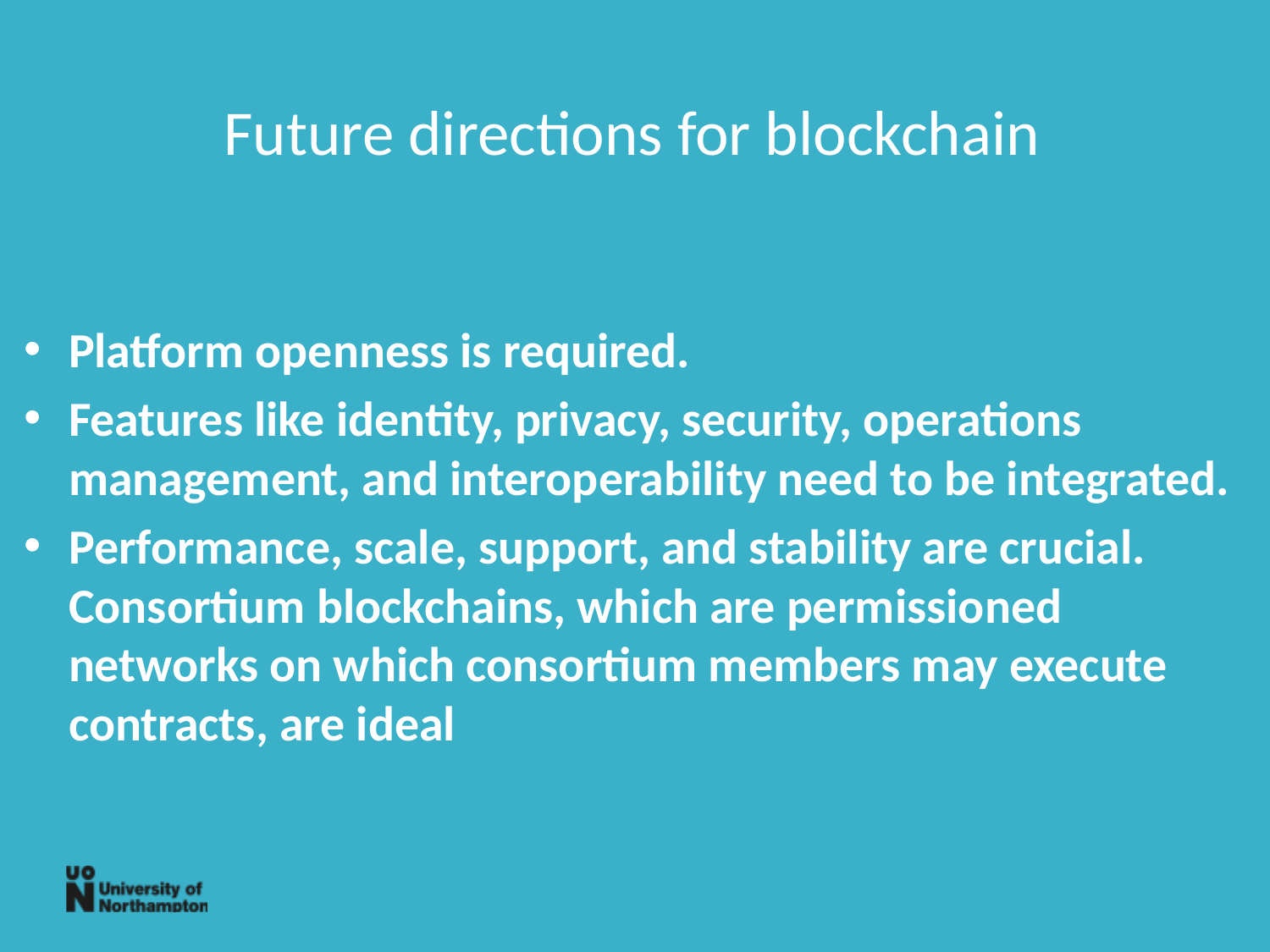

Future directions for blockchain
Platform openness is required.
Features like identity, privacy, security, operations management, and interoperability need to be integrated.
Performance, scale, support, and stability are crucial. Consortium blockchains, which are permissioned networks on which consortium members may execute contracts, are ideal